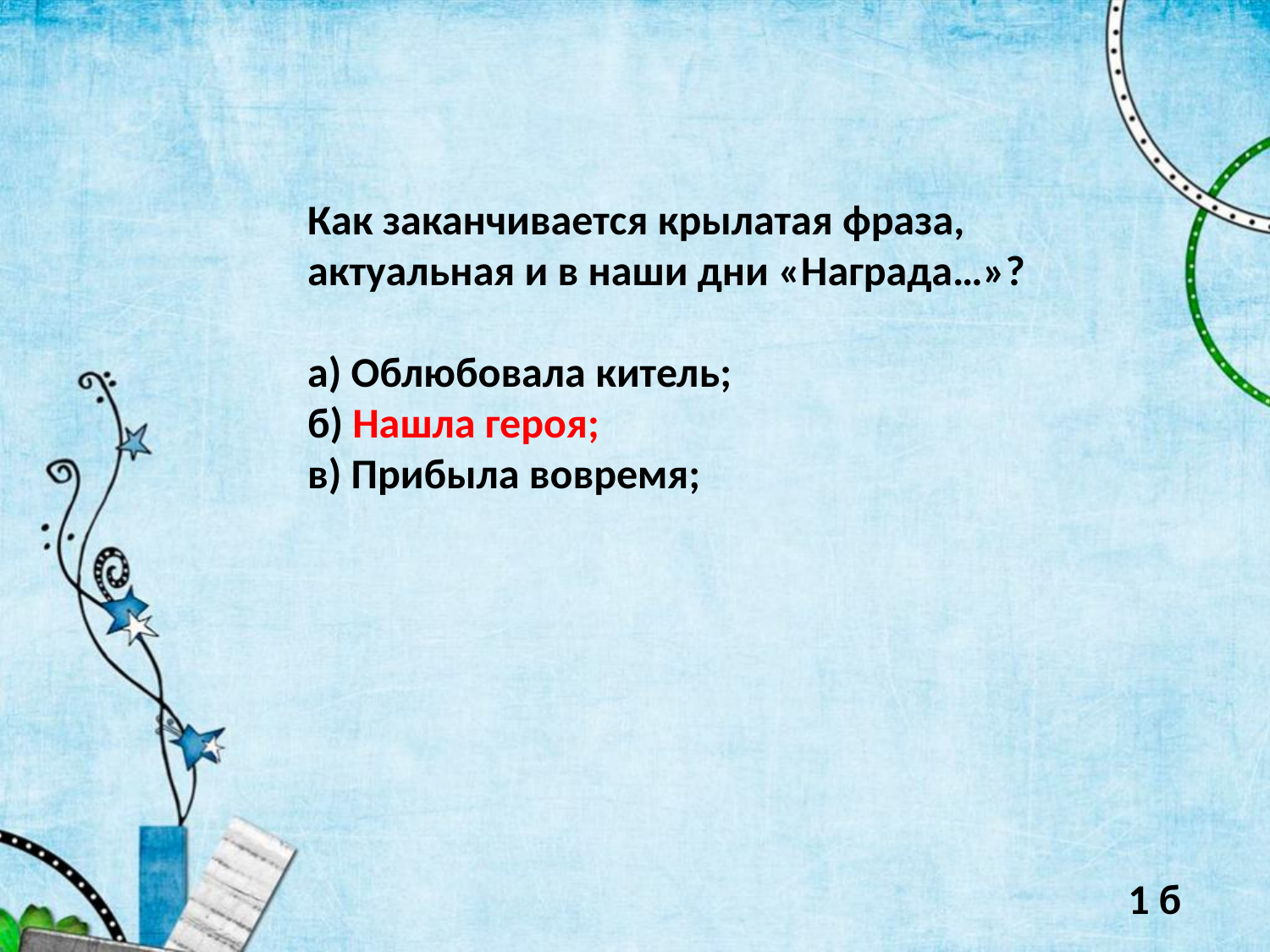

Как заканчивается крылатая фраза, актуальная и в наши дни «Награда…»?
а) Облюбовала китель;
б) Нашла героя;
в) Прибыла вовремя;
1 б